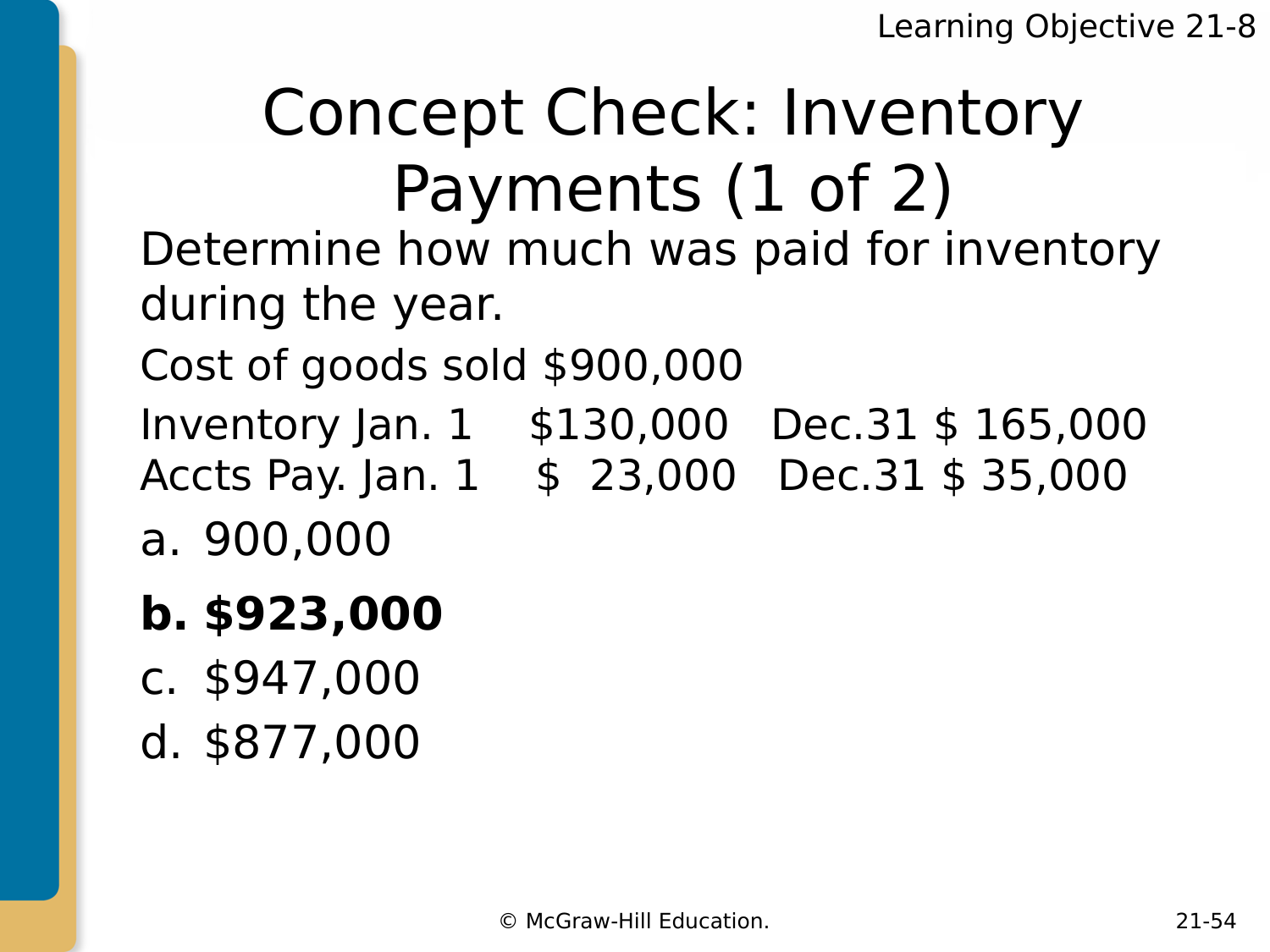

Learning Objective 21-8
# Concept Check: Inventory Payments (1 of 2)
Determine how much was paid for inventory during the year.
Cost of goods sold $900,000
Inventory Jan. 1    $130,000   Dec.31 $ 165,000
Accts Pay. Jan. 1    $  23,000   Dec.31 $ 35,000
900,000
$923,000
$947,000
$877,000